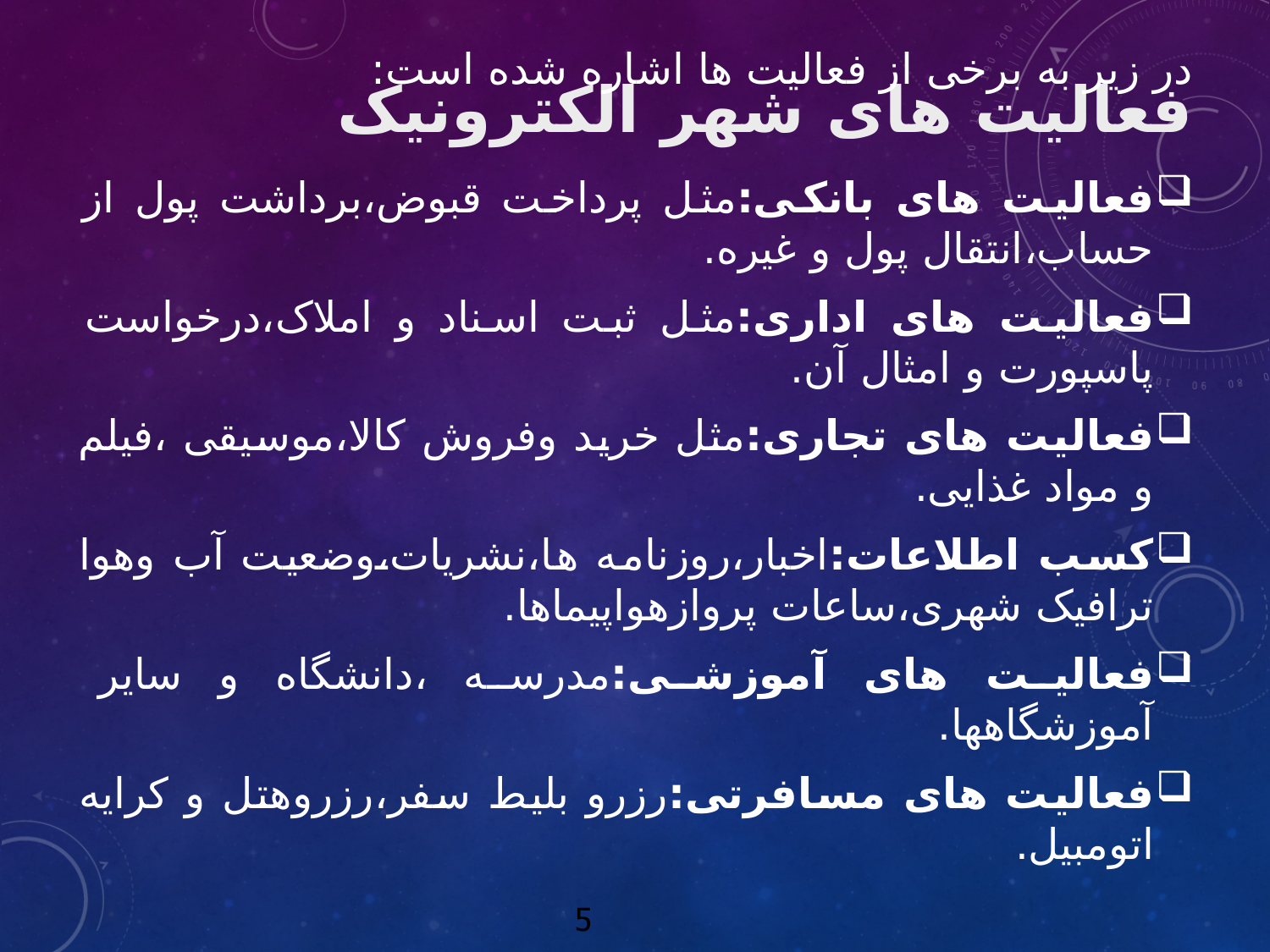

# فعالیت های شهر الکترونیک
در زیر به برخی از فعالیت ها اشاره شده است:

فعالیت های بانکی:مثل پرداخت قبوض،برداشت پول از حساب،انتقال پول و غیره.
فعالیت های اداری:مثل ثبت اسناد و املاک،درخواست پاسپورت و امثال آن.
فعالیت های تجاری:مثل خرید وفروش کالا،موسیقی ،فیلم و مواد غذایی.
کسب اطلاعات:اخبار،روزنامه ها،نشریات،وضعیت آب وهوا ترافیک شهری،ساعات پروازهواپیماها.
فعالیت های آموزشی:مدرسه ،دانشگاه و سایر آموزشگاهها.
فعالیت های مسافرتی:رزرو بلیط سفر،رزروهتل و کرایه اتومبیل.

5